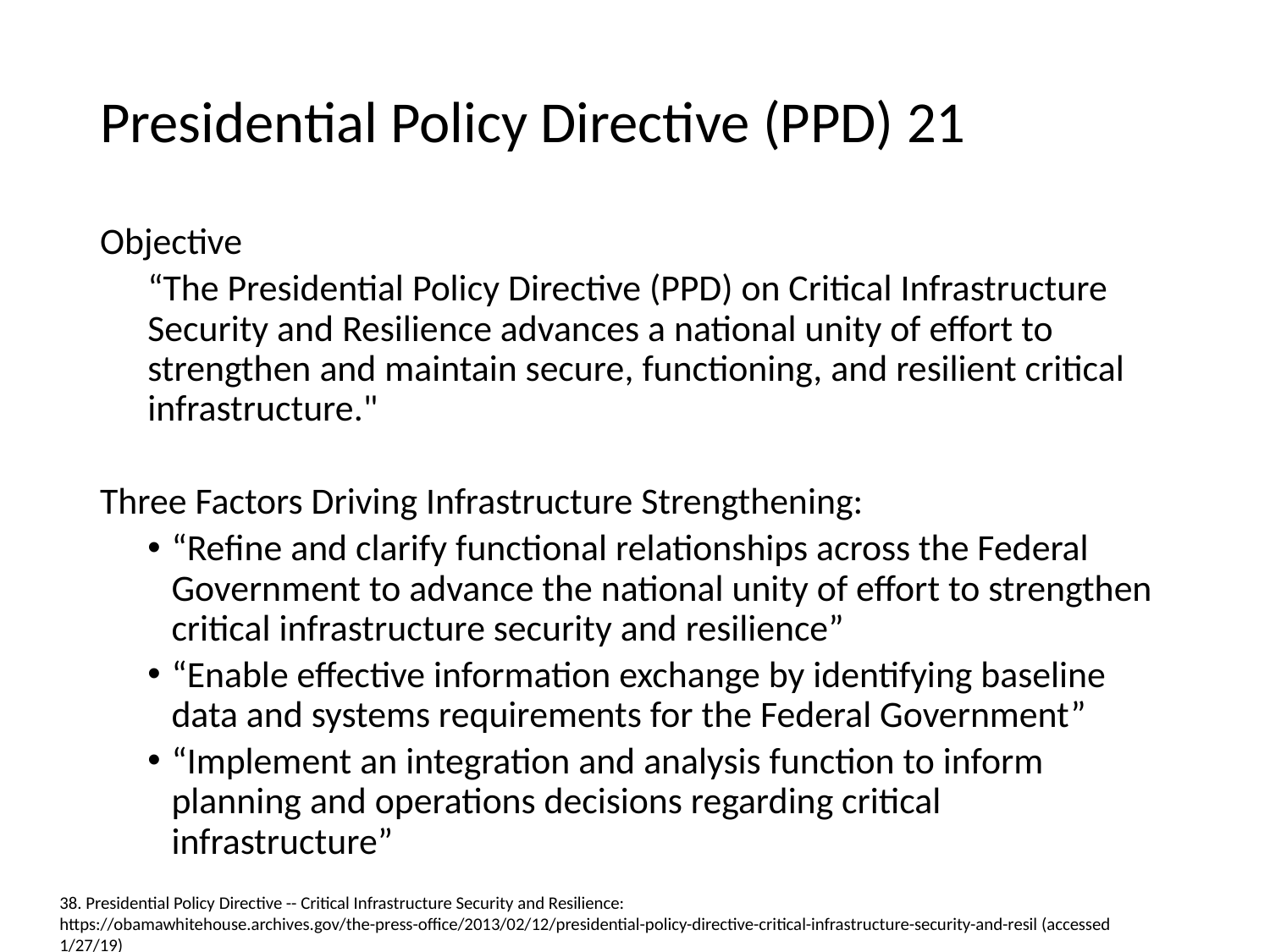

# Presidential Policy Directive (PPD) 21
Objective
“The Presidential Policy Directive (PPD) on Critical Infrastructure Security and Resilience advances a national unity of effort to strengthen and maintain secure, functioning, and resilient critical infrastructure."
Three Factors Driving Infrastructure Strengthening:
“Refine and clarify functional relationships across the Federal Government to advance the national unity of effort to strengthen critical infrastructure security and resilience”
“Enable effective information exchange by identifying baseline data and systems requirements for the Federal Government”
“Implement an integration and analysis function to inform planning and operations decisions regarding critical infrastructure”

38. Presidential Policy Directive -- Critical Infrastructure Security and Resilience: https://obamawhitehouse.archives.gov/the-press-office/2013/02/12/presidential-policy-directive-critical-infrastructure-security-and-resil (accessed 1/27/19)